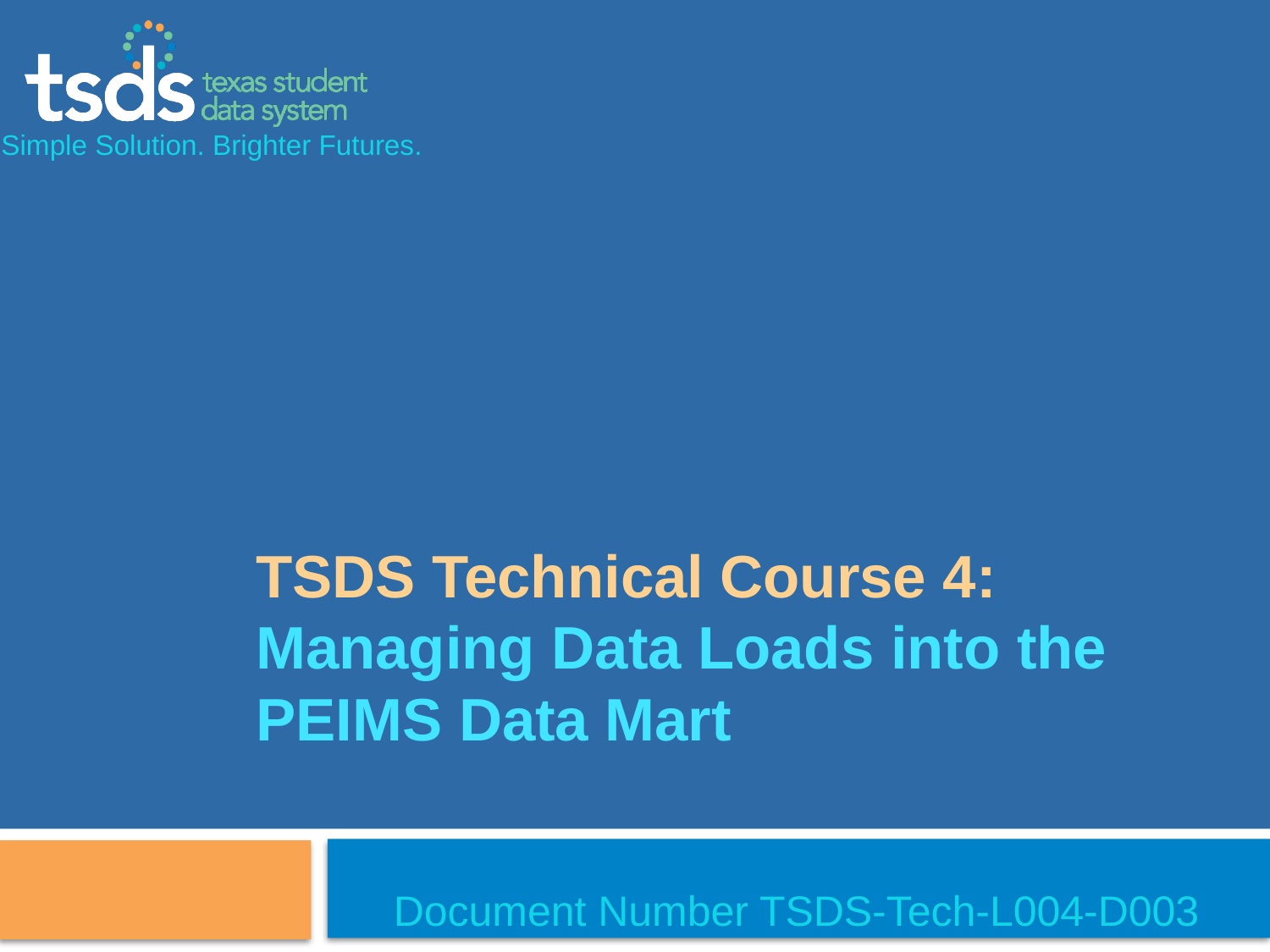

Simple Solution. Brighter Futures.
# TSDS Technical Course 4: Managing Data Loads into the PEIMS Data Mart
Document Number TSDS-Tech-L004-D003